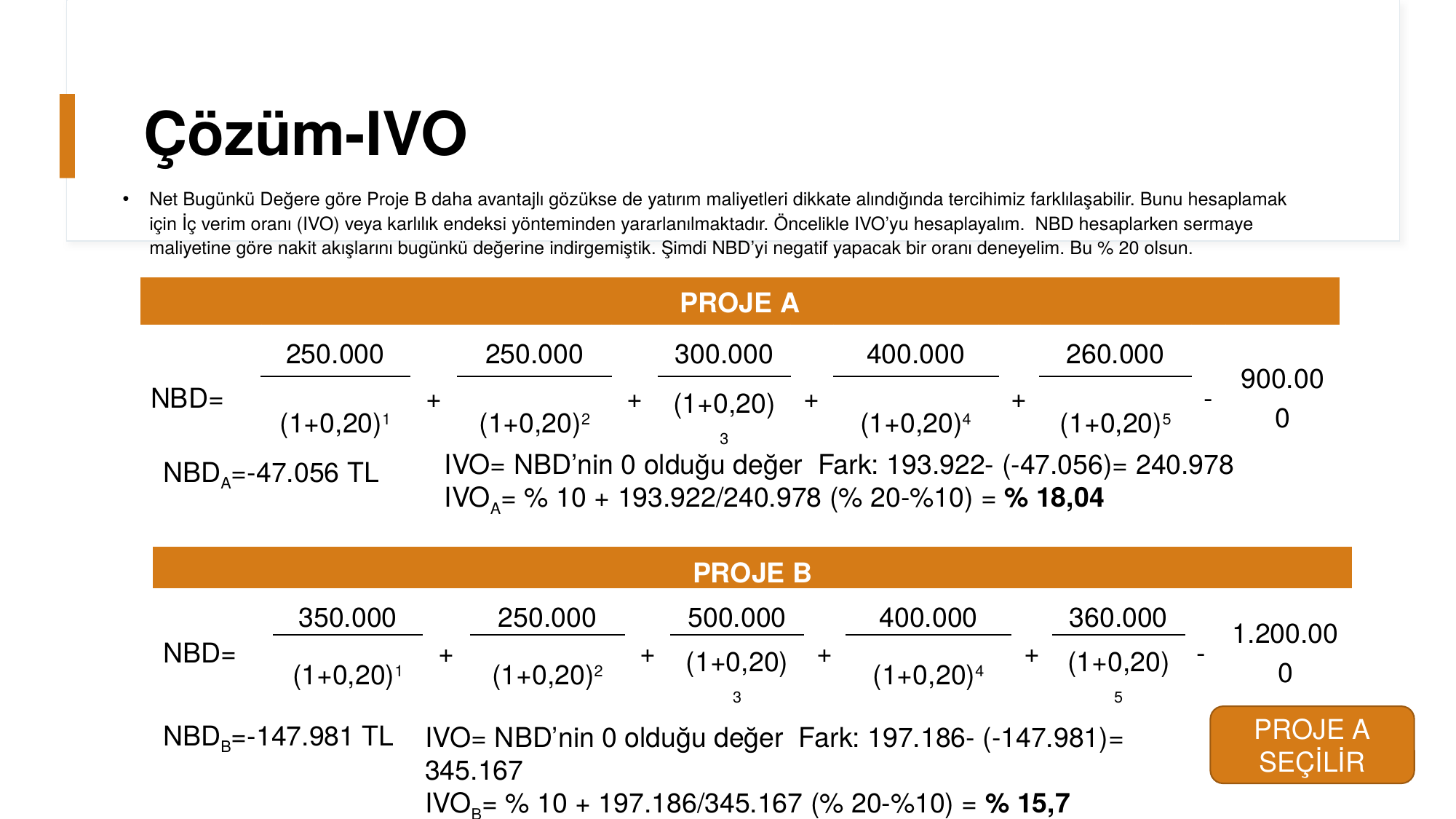

# Çözüm-IVO
Net Bugünkü Değere göre Proje B daha avantajlı gözükse de yatırım maliyetleri dikkate alındığında tercihimiz farklılaşabilir. Bunu hesaplamak için İç verim oranı (IVO) veya karlılık endeksi yönteminden yararlanılmaktadır. Öncelikle IVO’yu hesaplayalım.  NBD hesaplarken sermaye maliyetine göre nakit akışlarını bugünkü değerine indirgemiştik. Şimdi NBD’yi negatif yapacak bir oranı deneyelim. Bu % 20 olsun.
| PROJE A |  |  |  |  |  |  |  |  |  |  |  |
| --- | --- | --- | --- | --- | --- | --- | --- | --- | --- | --- | --- |
| NBD= | 250.000 | + | 250.000 | + | 300.000 | + | 400.000 | + | 260.000 | - | 900.000 |
|  | (1+0,20)1 |  | (1+0,20)2 |  | (1+0,20)3 |  | (1+0,20)4 |  | (1+0,20)5 |  |  |
IVO= NBD’nin 0 olduğu değer  Fark: 193.922- (-47.056)= 240.978
IVOA= % 10 + 193.922/240.978 (% 20-%10) = % 18,04
NBDA=-47.056 TL
| PROJE B |  |  |  |  |  |  |  |  |  |  |  |
| --- | --- | --- | --- | --- | --- | --- | --- | --- | --- | --- | --- |
| NBD= | 350.000 | + | 250.000 | + | 500.000 | + | 400.000 | + | 360.000 | - | 1.200.000 |
|  | (1+0,20)1 |  | (1+0,20)2 |  | (1+0,20)3 |  | (1+0,20)4 |  | (1+0,20)5 |  |  |
PROJE A SEÇİLİR
NBDB=-147.981 TL
IVO= NBD’nin 0 olduğu değer  Fark: 197.186- (-147.981)= 345.167
IVOB= % 10 + 197.186/345.167 (% 20-%10) = % 15,7